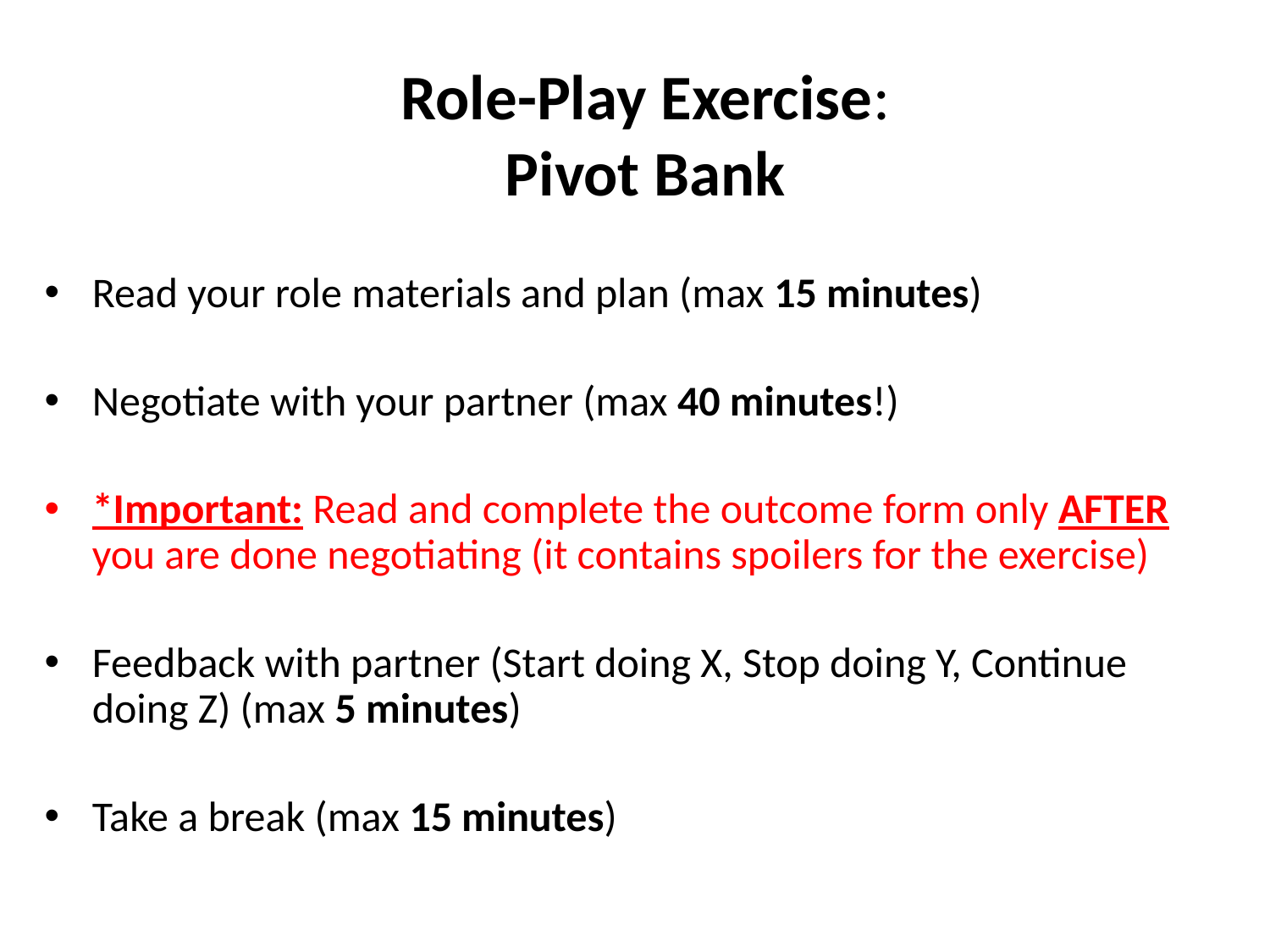

Role-Play Exercise:
Pivot Bank
Read your role materials and plan (max 15 minutes)

Negotiate with your partner (max 40 minutes!)

*Important: Read and complete the outcome form only AFTER you are done negotiating (it contains spoilers for the exercise)

Feedback with partner (Start doing X, Stop doing Y, Continue doing Z) (max 5 minutes)

Take a break (max 15 minutes)